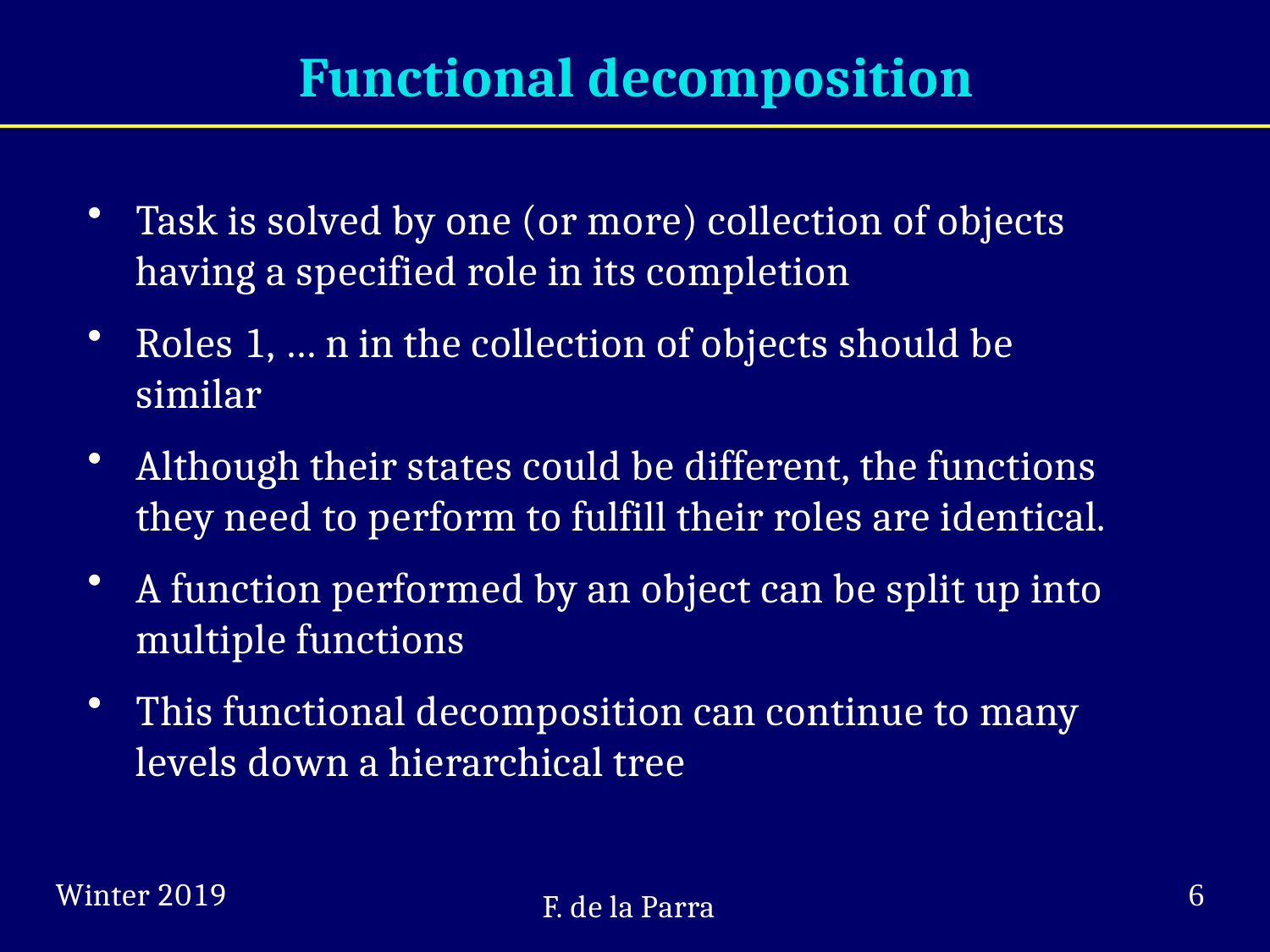

# Functional decomposition
Task is solved by one (or more) collection of objects having a specified role in its completion
Roles 1, … n in the collection of objects should be similar
Although their states could be different, the functions they need to perform to fulfill their roles are identical.
A function performed by an object can be split up into multiple functions
This functional decomposition can continue to many levels down a hierarchical tree
Winter 2019
6
F. de la Parra